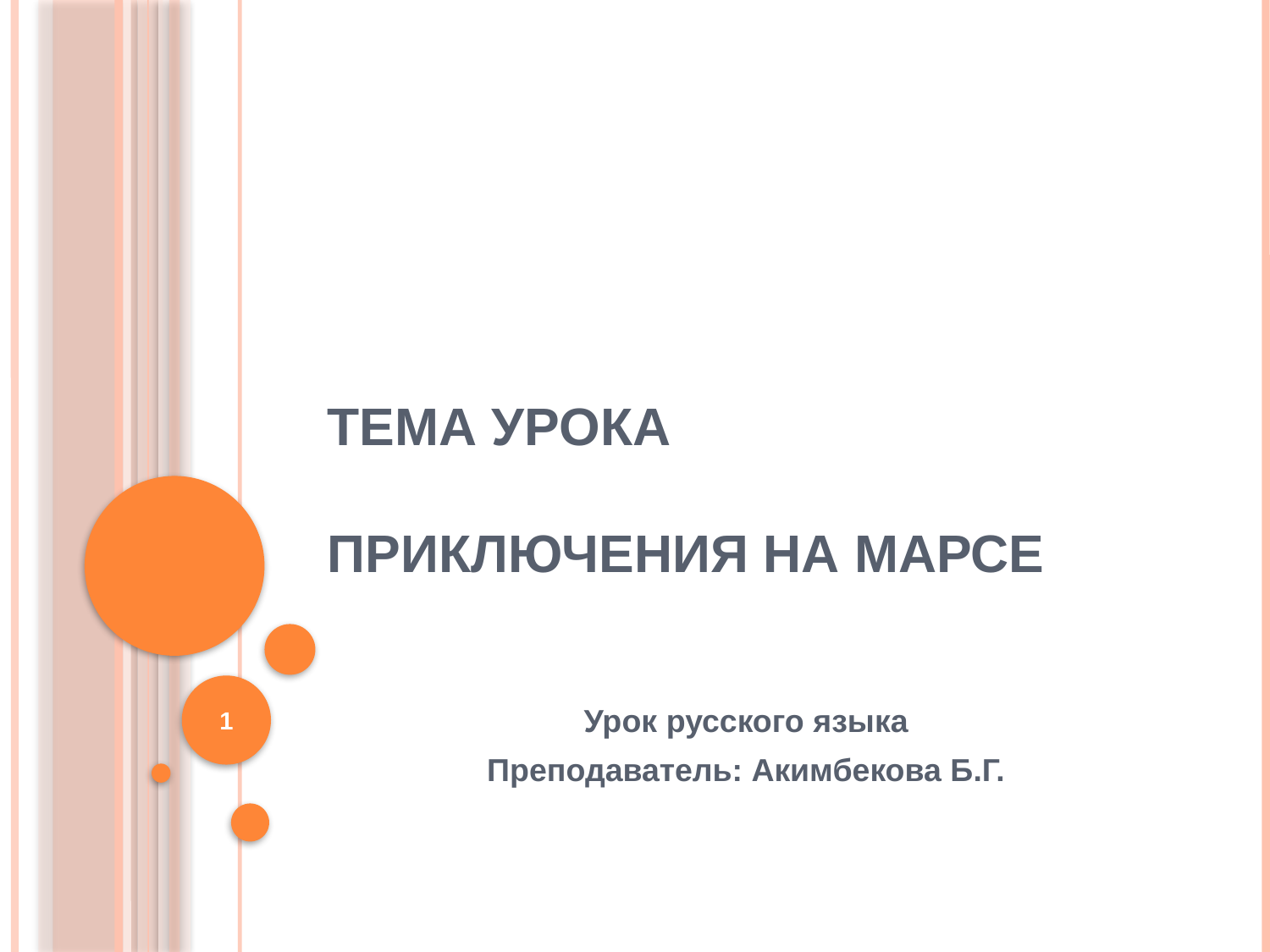

# Тема урока Приключения на Марсе
1
Урок русского языка
Преподаватель: Акимбекова Б.Г.